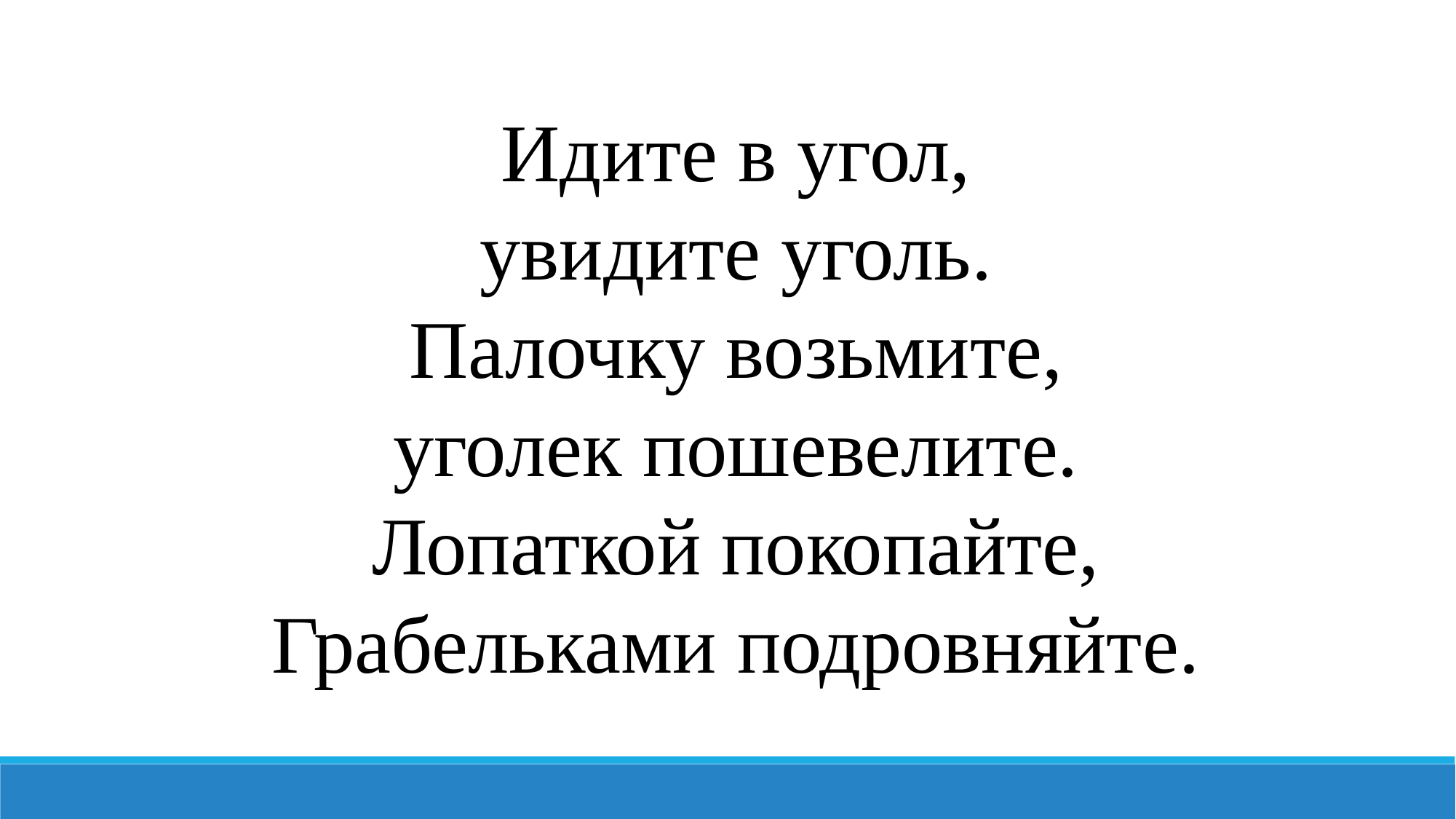

Идите в угол,
увидите уголь.
Палочку возьмите,
уголек пошевелите.
Лопаткой покопайте,
Грабельками подровняйте.